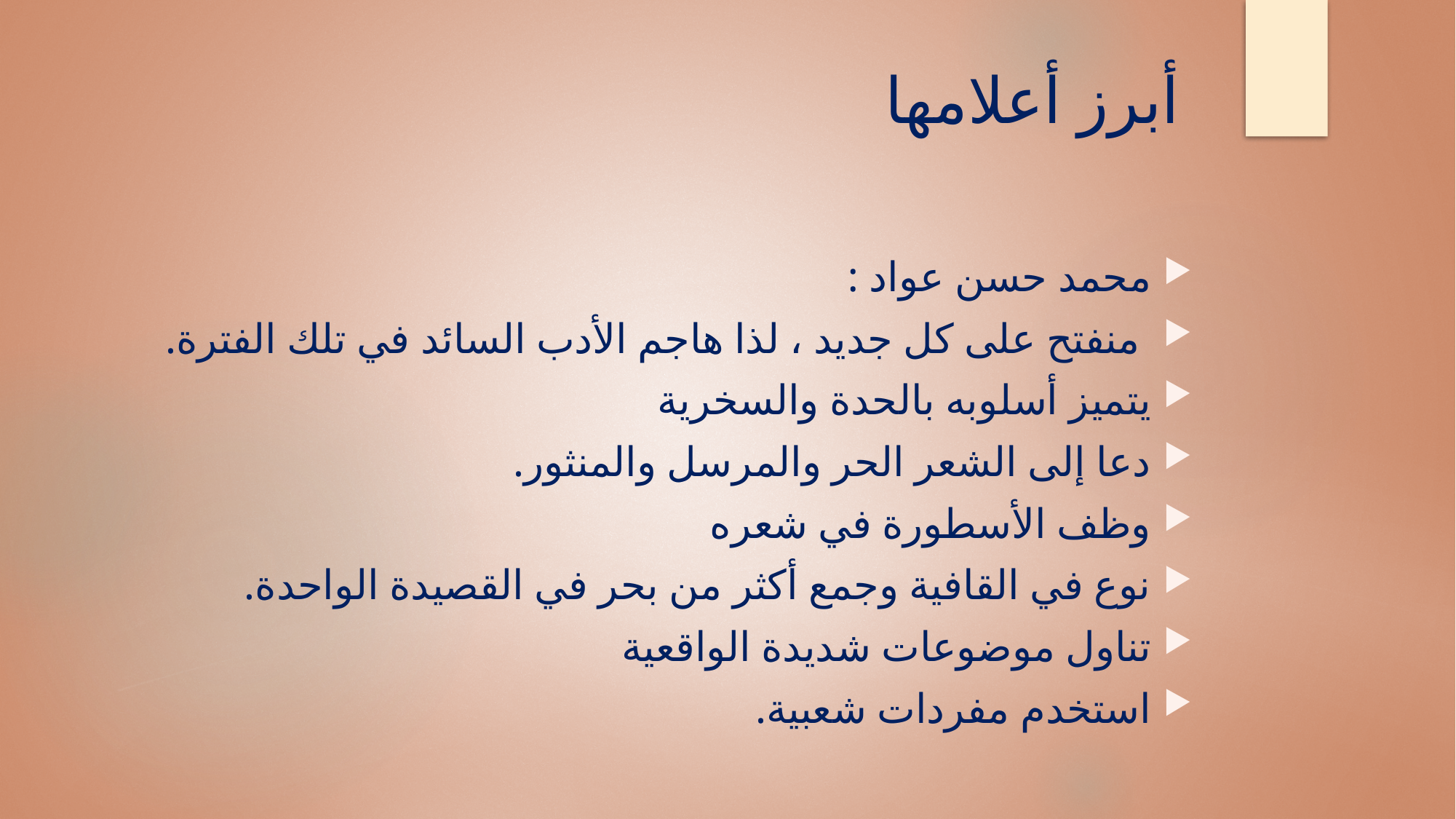

# أبرز أعلامها
محمد حسن عواد :
 منفتح على كل جديد ، لذا هاجم الأدب السائد في تلك الفترة.
يتميز أسلوبه بالحدة والسخرية
دعا إلى الشعر الحر والمرسل والمنثور.
وظف الأسطورة في شعره
نوع في القافية وجمع أكثر من بحر في القصيدة الواحدة.
تناول موضوعات شديدة الواقعية
استخدم مفردات شعبية.